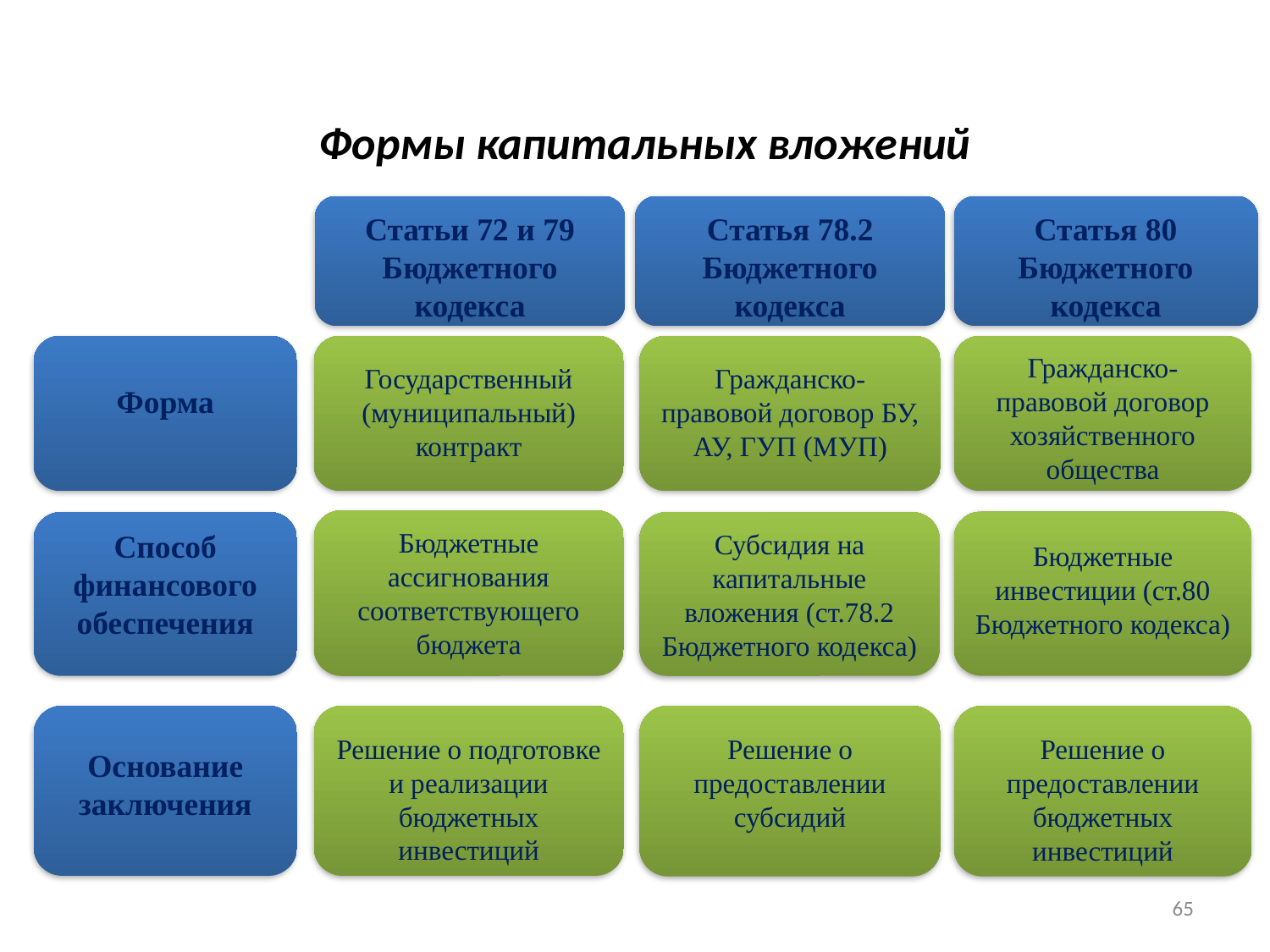

Формы капитальных вложений
Статья 80 Бюджетного кодекса
Статья 78.2 Бюджетного кодекса
Статьи 72 и 79 Бюджетного кодекса

Форма

Государственный (муниципальный) контракт

Гражданско-правовой договор БУ, АУ, ГУП (МУП)
Гражданско-правовой договор хозяйственного общества
Бюджетные ассигнования соответствующего бюджета

Бюджетные инвестиции (ст.80 Бюджетного кодекса)
Способ финансового обеспечения
Субсидия на капитальные вложения (ст.78.2 Бюджетного кодекса)

Основание заключения

Решение о подготовке и реализации бюджетных инвестиций

Решение о предоставлении субсидий

Решение о предоставлении бюджетных инвестиций
65